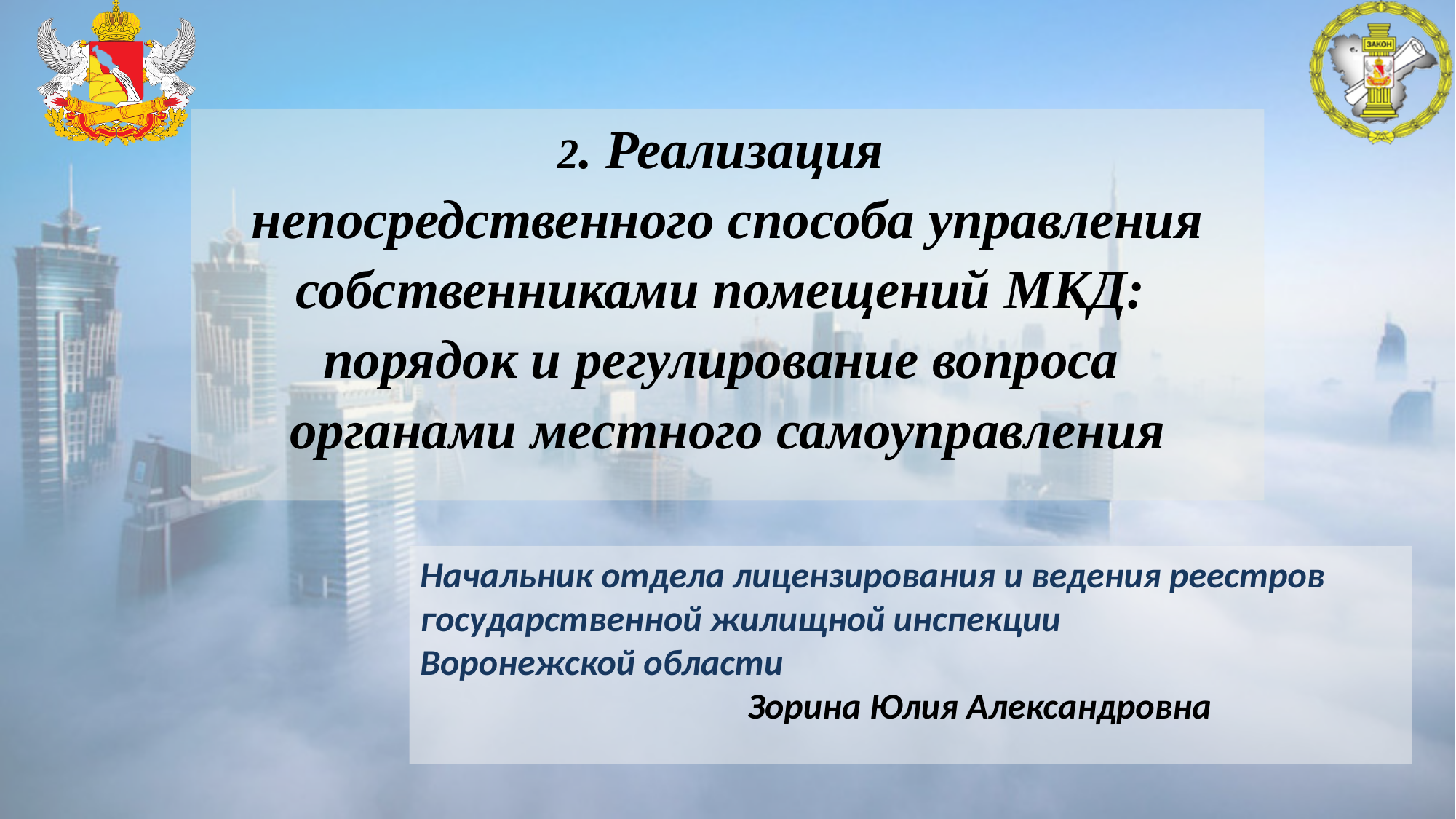

# 2. Реализация непосредственного способа управления собственниками помещений МКД: порядок и регулирование вопроса органами местного самоуправления
Начальник отдела лицензирования и ведения реестров государственной жилищной инспекции
Воронежской области
			Зорина Юлия Александровна